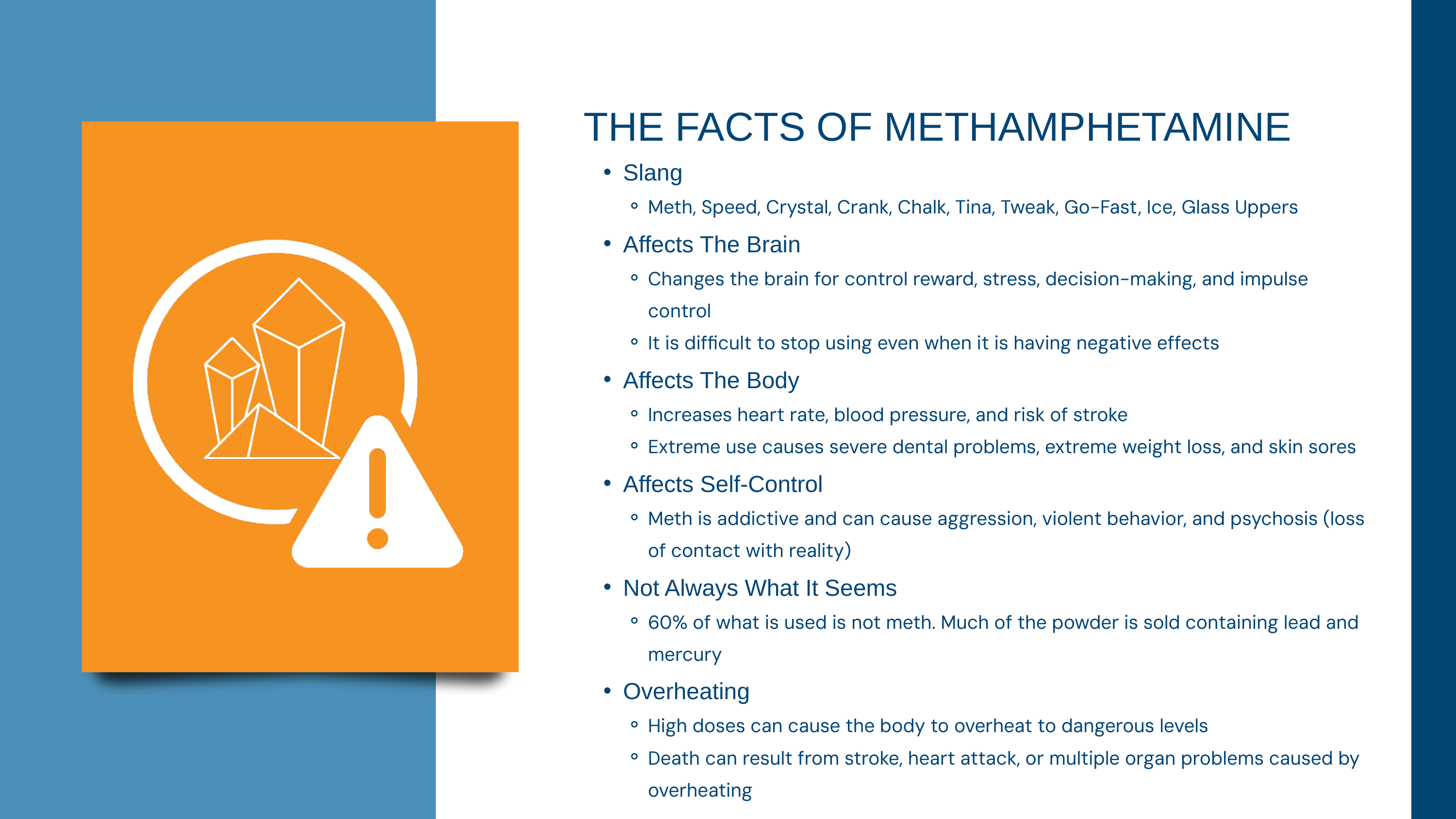

THE FACTS OF METHAMPHETAMINE

Slang
Meth, Speed, Crystal, Crank, Chalk, Tina, Tweak, Go-Fast, Ice, Glass Uppers
Affects The Brain
Changes the brain for control reward, stress, decision-making, and impulse control
It is difficult to stop using even when it is having negative effects
Affects The Body
Increases heart rate, blood pressure, and risk of stroke
Extreme use causes severe dental problems, extreme weight loss, and skin sores
Affects Self-Control
Meth is addictive and can cause aggression, violent behavior, and psychosis (loss of contact with reality)
Not Always What It Seems
60% of what is used is not meth. Much of the powder is sold containing lead and mercury
Overheating
High doses can cause the body to overheat to dangerous levels
Death can result from stroke, heart attack, or multiple organ problems caused by overheating